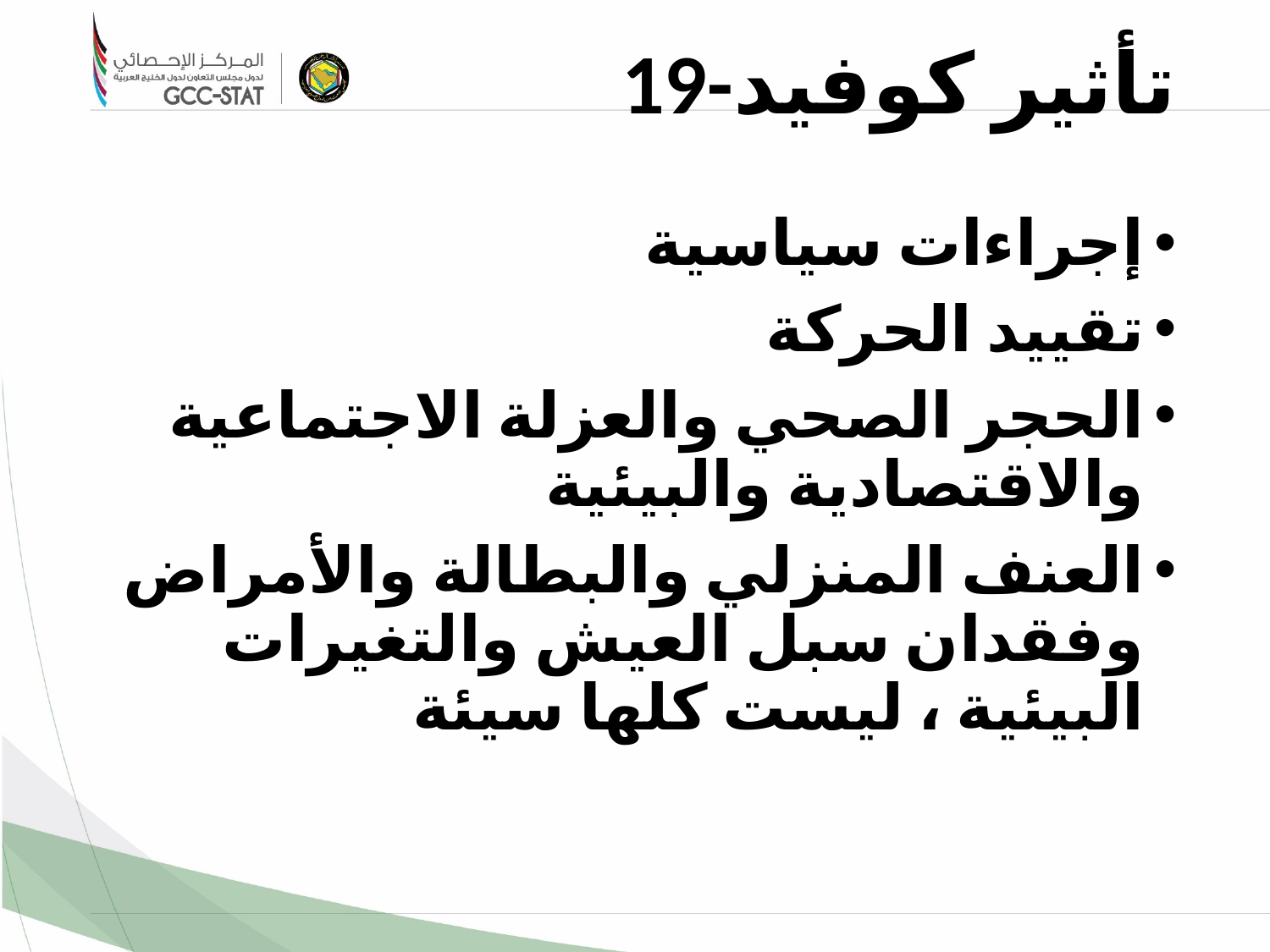

تأثير كوفيد-19
إجراءات سياسية
تقييد الحركة
الحجر الصحي والعزلة الاجتماعية والاقتصادية والبيئية
العنف المنزلي والبطالة والأمراض وفقدان سبل العيش والتغيرات البيئية ، ليست كلها سيئة